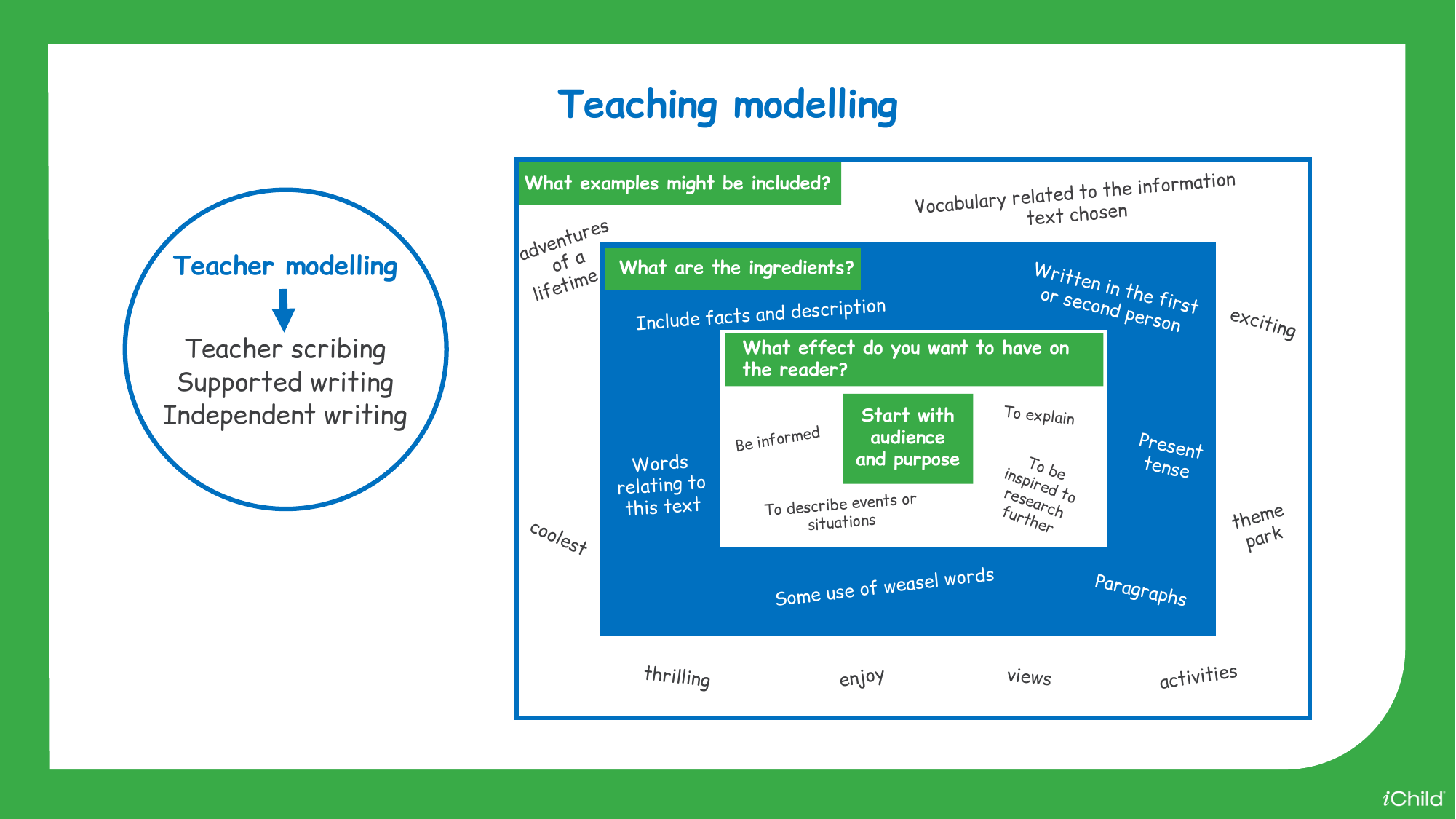

Teaching modelling

What examples might be included?
Vocabulary related to the information text chosen
adventures
     of a
lifetime
exciting
theme
park
coolest
activities
enjoy
thrilling
views

Teacher modelling
Teacher scribing
Supported writing
Independent writing

What are the ingredients?
Written in the first or second person
Include facts and description
Words
relating to
this text
Some use of weasel words
Paragraphs

What effect do you want to have on the reader?

To explain
Be informed
To be
inspired to research further
To describe events or situations

Start with audience and purpose
Present
tense